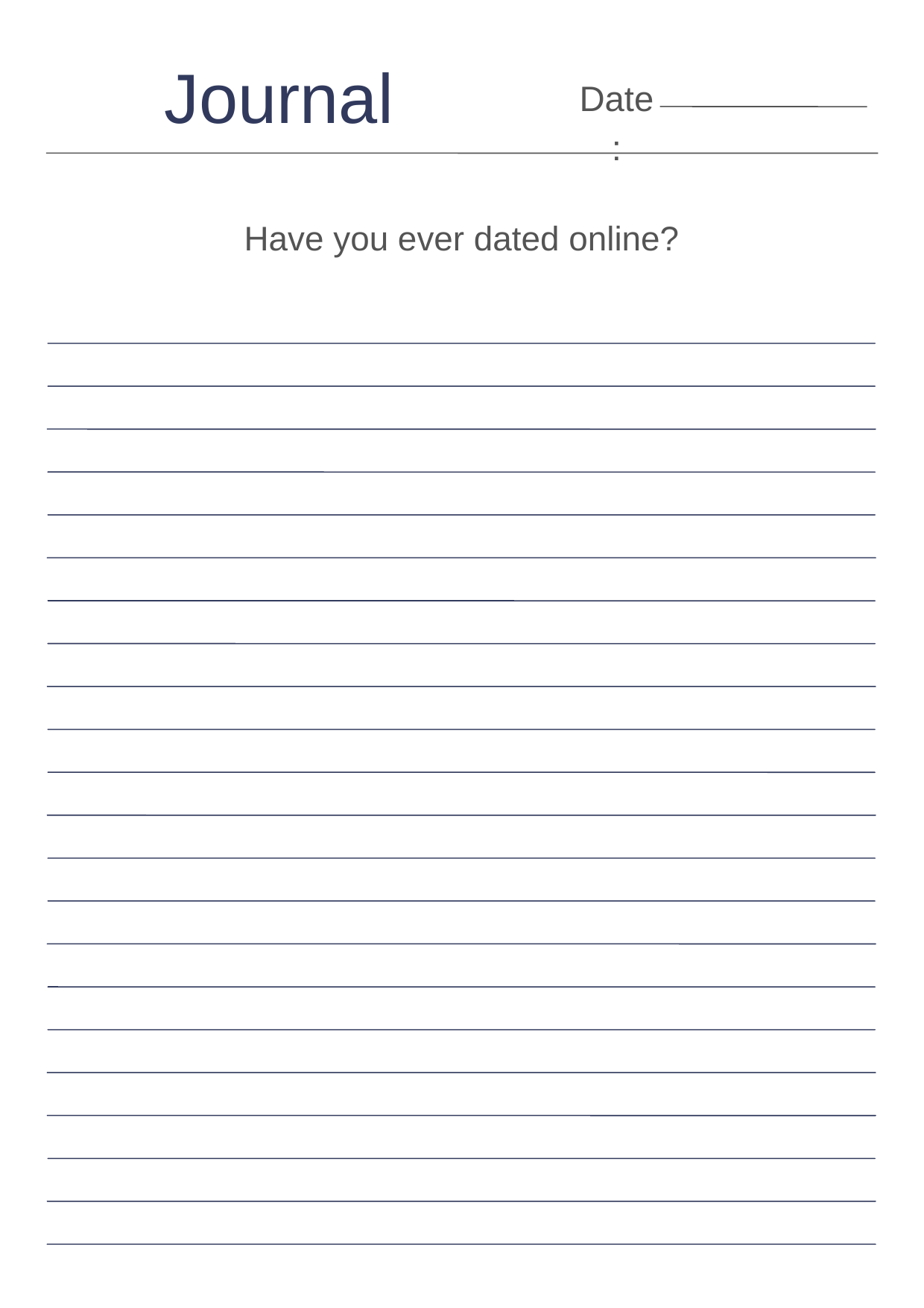

Journal
Date:

Have you ever dated online?